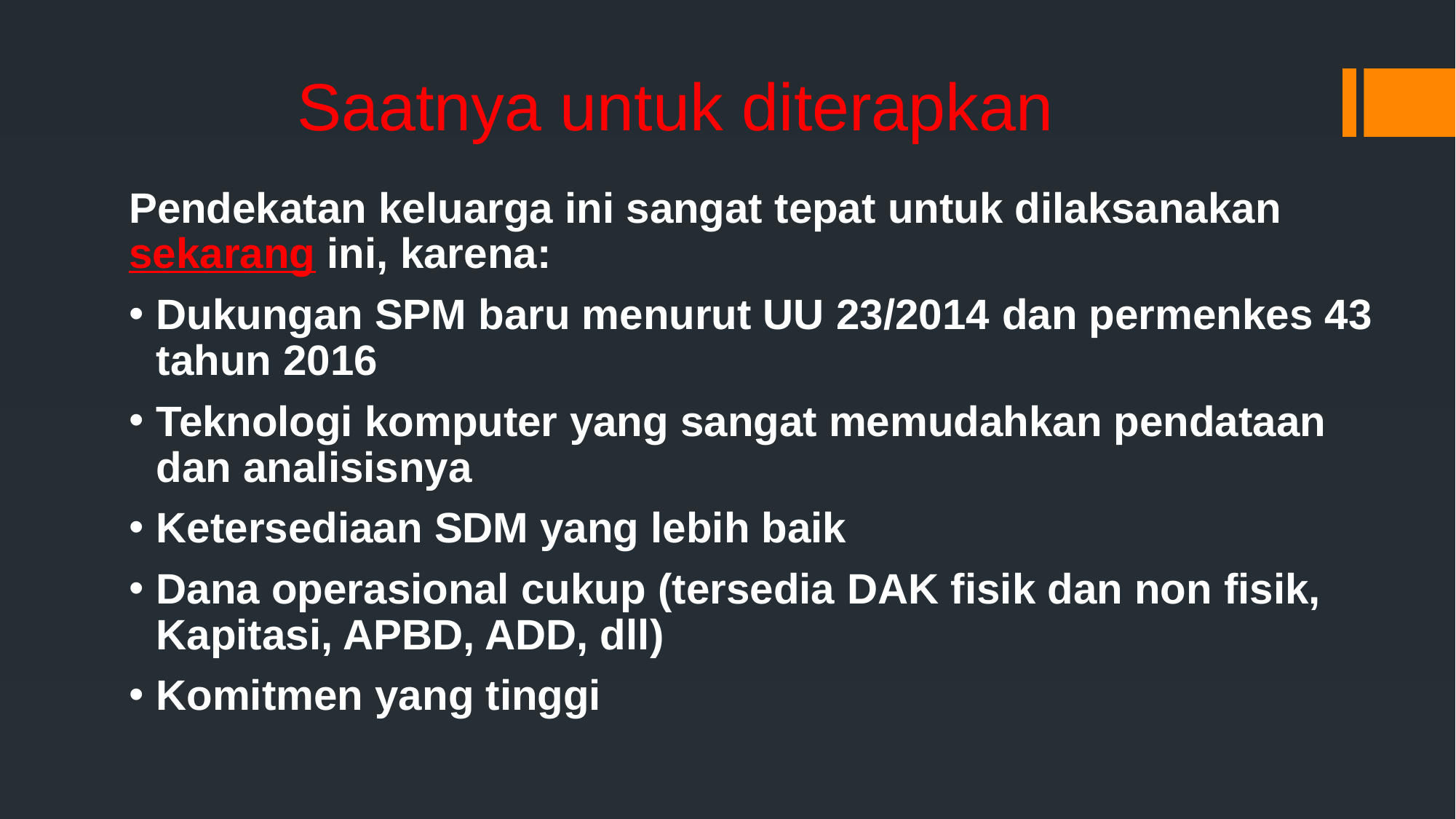

Saatnya untuk diterapkan
Pendekatan keluarga ini sangat tepat untuk dilaksanakan sekarang ini, karena:
Dukungan SPM baru menurut UU 23/2014 dan permenkes 43 tahun 2016
Teknologi komputer yang sangat memudahkan pendataan dan analisisnya
Ketersediaan SDM yang lebih baik
Dana operasional cukup (tersedia DAK fisik dan non fisik, Kapitasi, APBD, ADD, dll)
Komitmen yang tinggi